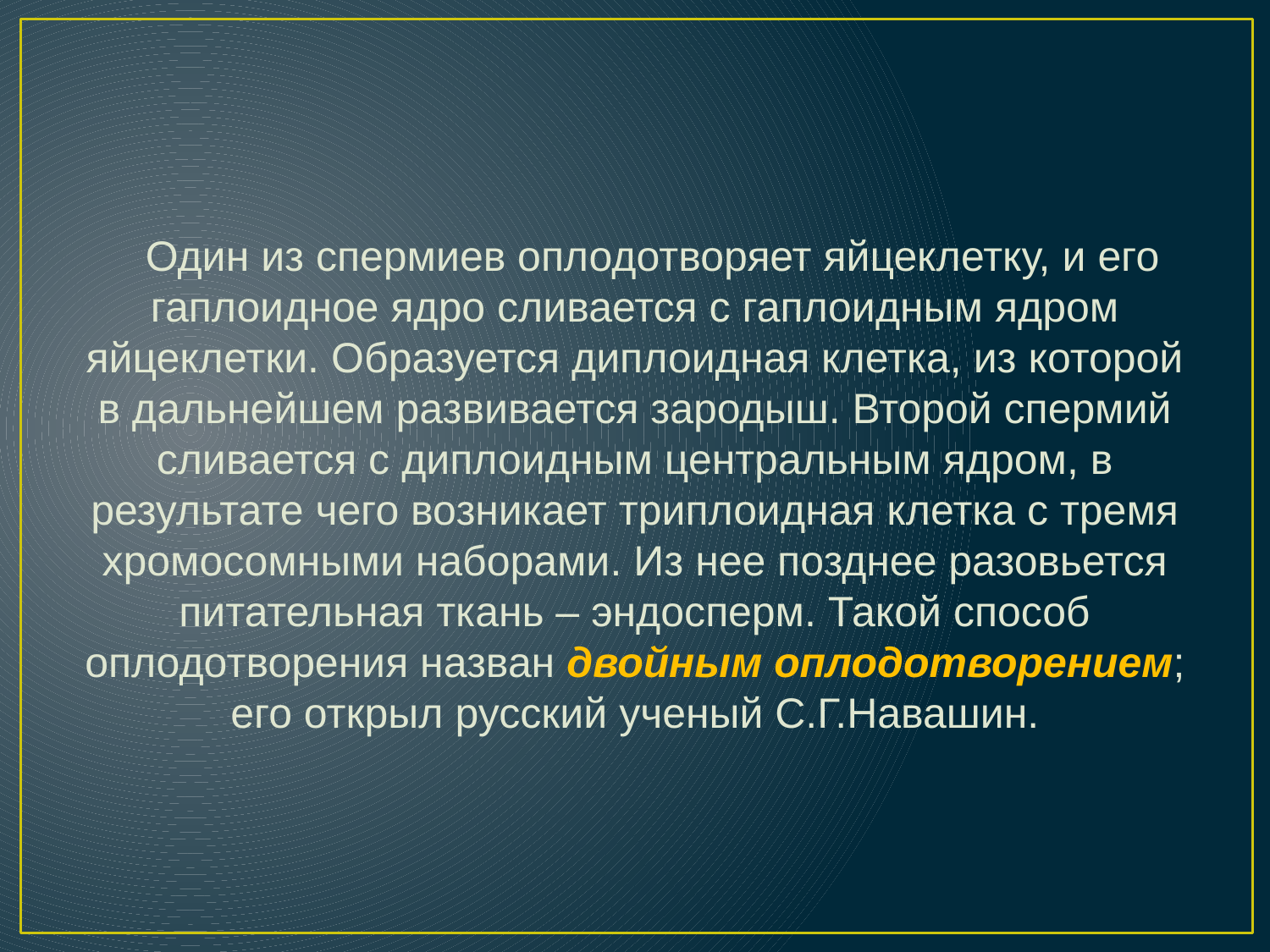

#
   Один из спермиев оплодотворяет яйцеклетку, и его гаплоидное ядро сливается с гаплоидным ядром яйцеклетки. Образуется диплоидная клетка, из которой в дальнейшем развивается зародыш. Второй спермий сливается с диплоидным центральным ядром, в результате чего возникает триплоидная клетка с тремя хромосомными наборами. Из нее позднее разовьется питательная ткань – эндосперм. Такой способ оплодотворения назван двойным оплодотворением; его открыл русский ученый С.Г.Навашин.